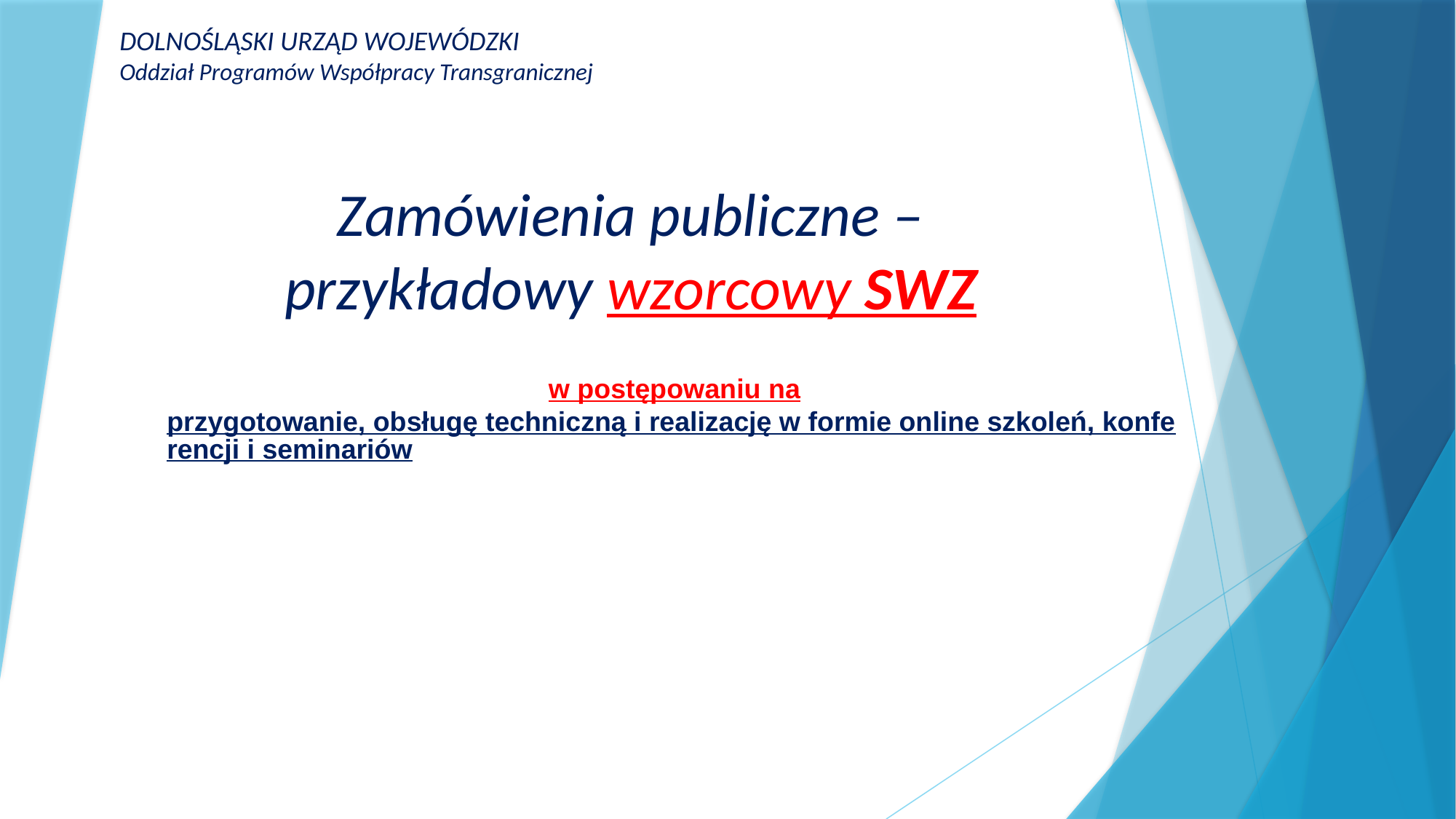

DOLNOŚLĄSKI URZĄD WOJEWÓDZKI
Oddział Programów Współpracy Transgranicznej
Zamówienia publiczne – przykładowy wzorcowy SWZ
w postępowaniu na
przygotowanie, obsługę techniczną i realizację w formie online szkoleń, konferencji i seminariów